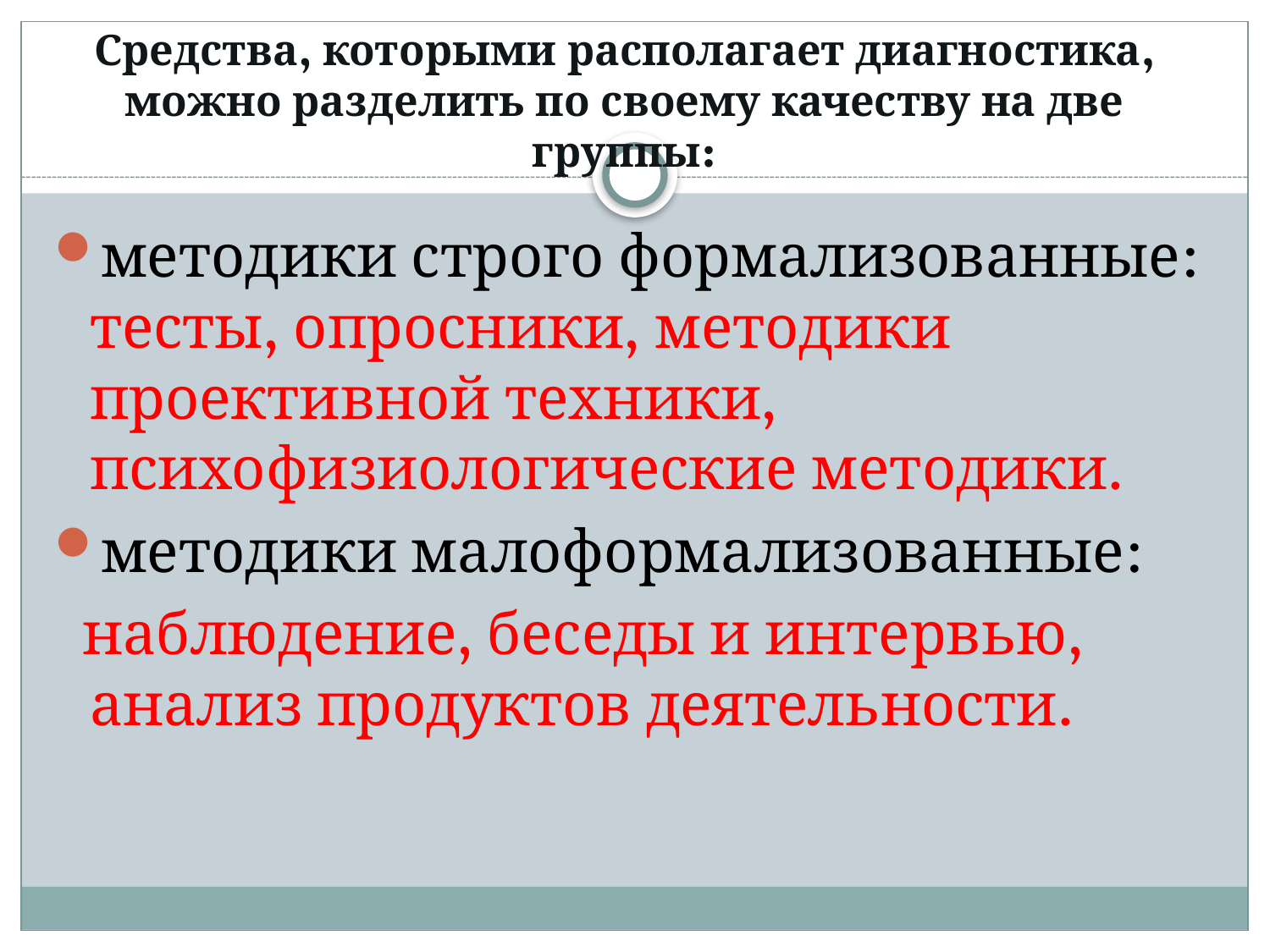

# Средства, которыми располагает диагностика, можно разделить по своему качеству на две группы:
методики строго формализованные: тесты, опросники, методики проективной техники, психофизиологические методики.
методики малоформализованные:
  наблюдение, беседы и интервью, анализ продуктов деятельности.